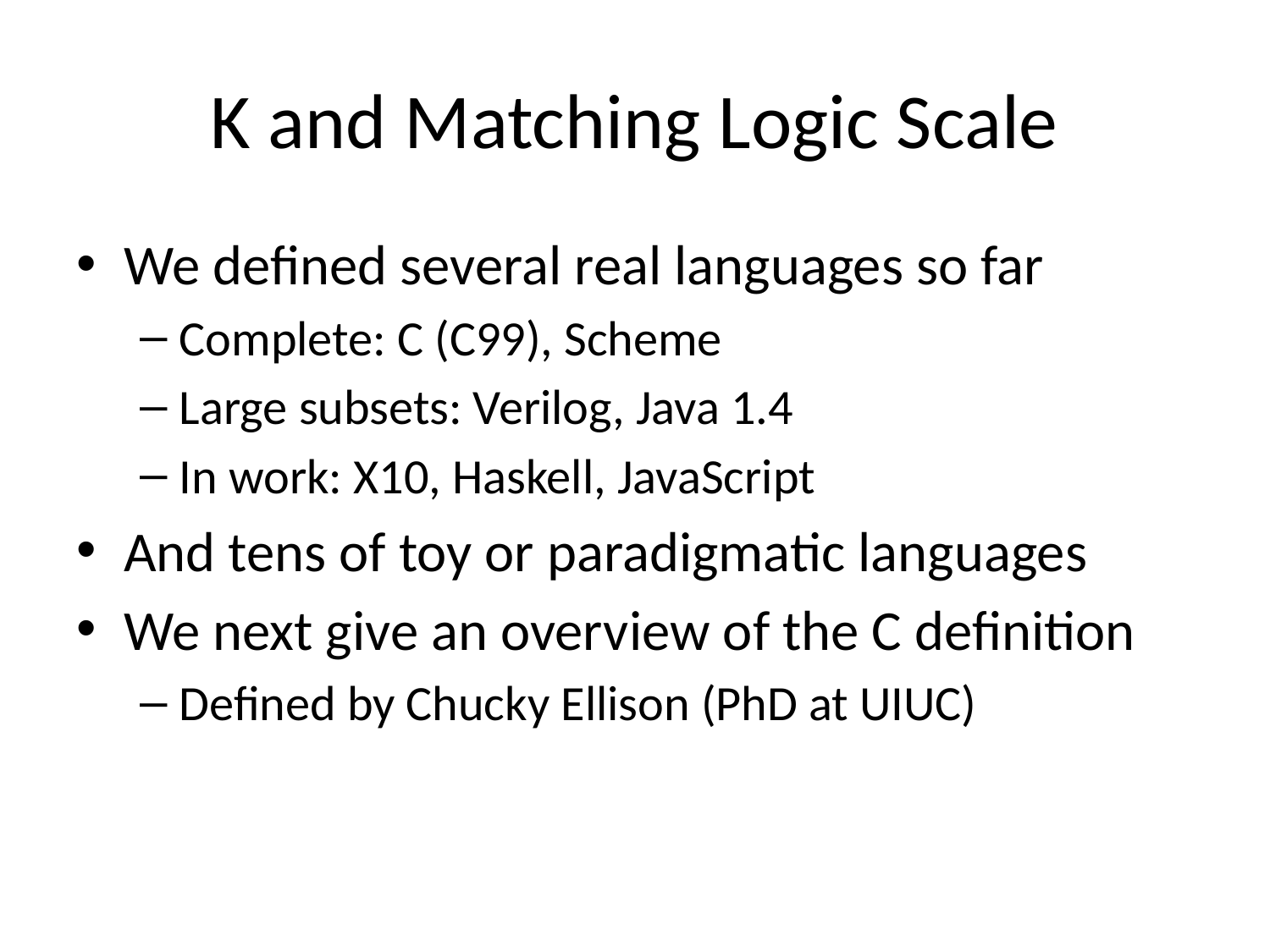

# K and Matching Logic Scale
We defined several real languages so far
Complete: C (C99), Scheme
Large subsets: Verilog, Java 1.4
In work: X10, Haskell, JavaScript
And tens of toy or paradigmatic languages
We next give an overview of the C definition
Defined by Chucky Ellison (PhD at UIUC)